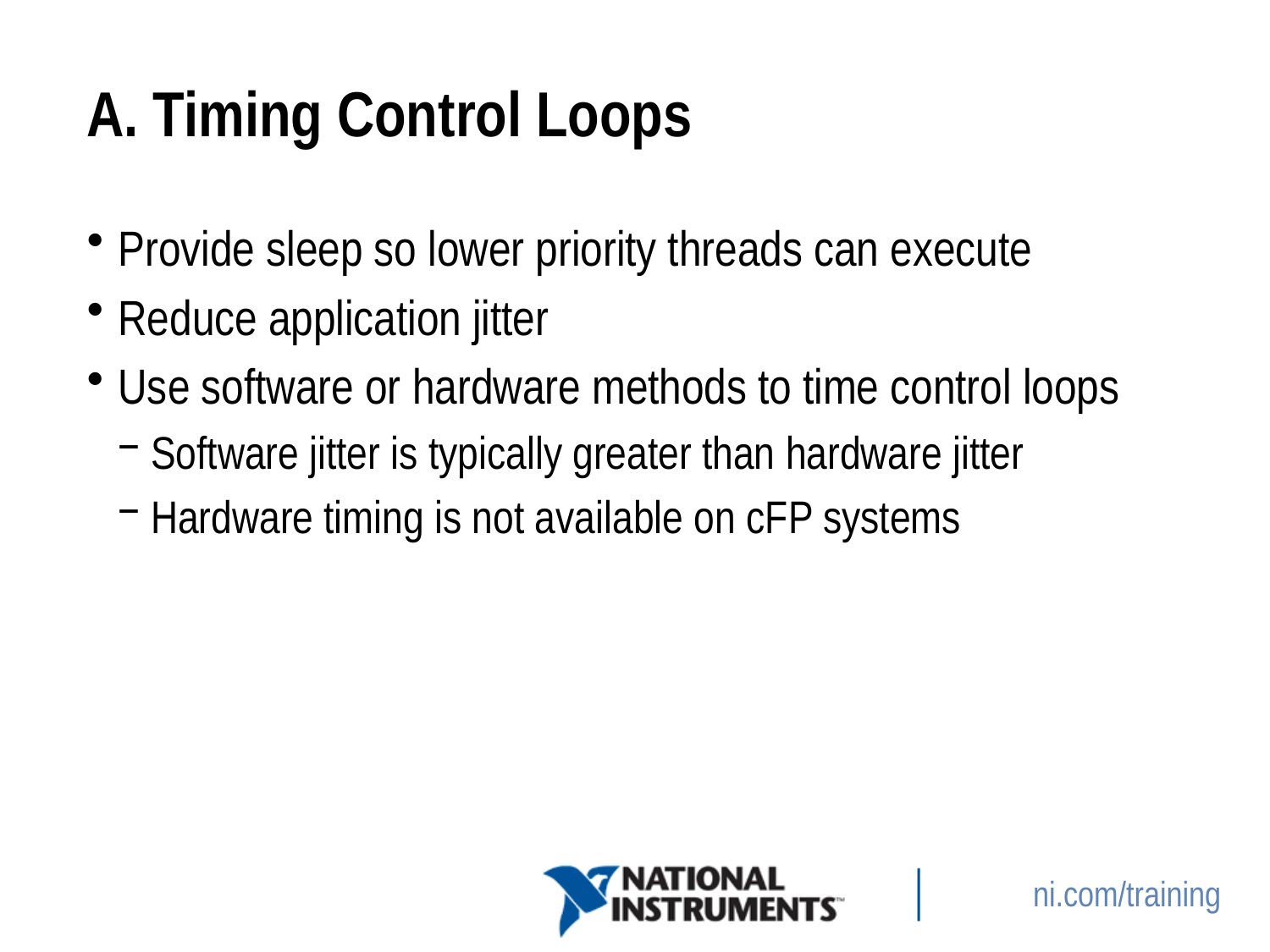

# A. Timing Control Loops
Provide sleep so lower priority threads can execute
Reduce application jitter
Use software or hardware methods to time control loops
Software jitter is typically greater than hardware jitter
Hardware timing is not available on cFP systems